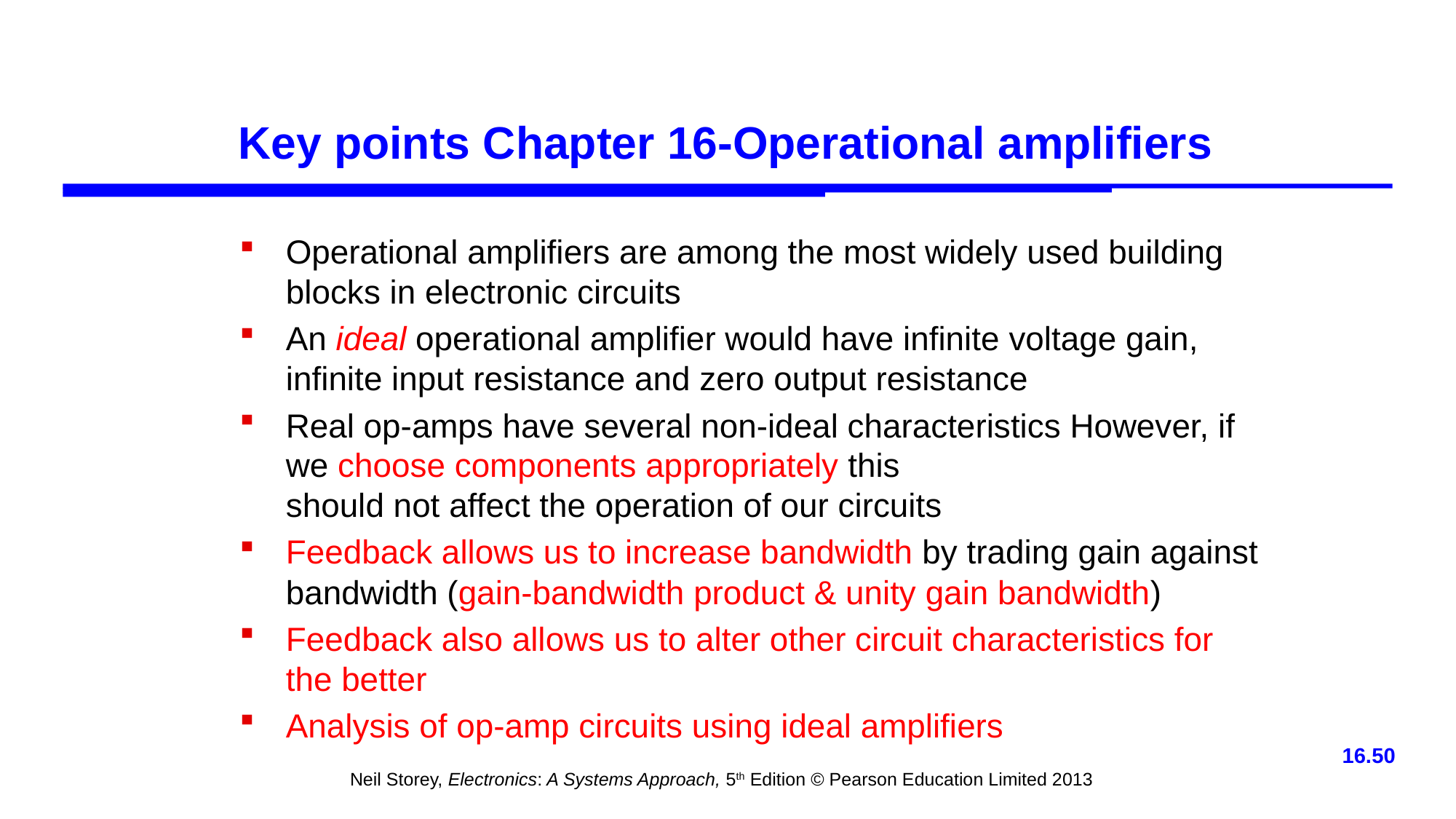

# Key points Chapter 16-Operational amplifiers
Operational amplifiers are among the most widely used building blocks in electronic circuits
An ideal operational amplifier would have infinite voltage gain, infinite input resistance and zero output resistance
Real op-amps have several non-ideal characteristics However, if we choose components appropriately this
should not affect the operation of our circuits
Feedback allows us to increase bandwidth by trading gain against bandwidth (gain-bandwidth product & unity gain bandwidth)
Feedback also allows us to alter other circuit characteristics for the better
Analysis of op-amp circuits using ideal amplifiers